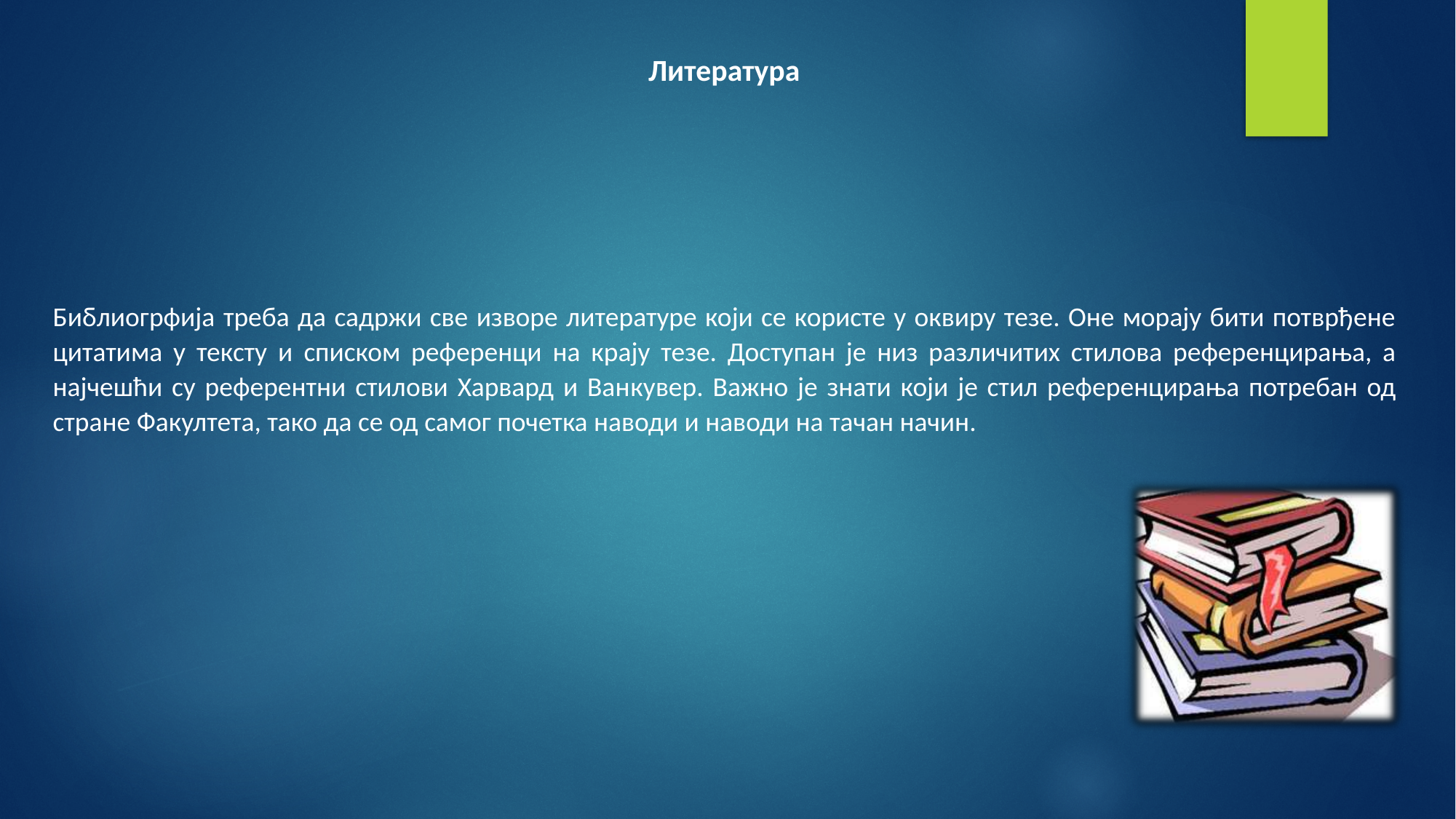

Литература
Библиогрфија треба да садржи све изворе литературе који се користе у оквиру тезе. Оне морају бити потврђене цитатима у тексту и списком референци на крају тезе. Доступан је низ различитих стилова референцирања, а најчешћи су референтни стилови Харвард и Ванкувер. Важно је знати који је стил референцирања потребан од стране Факултета, тако да се од самог почетка наводи и наводи на тачан начин.